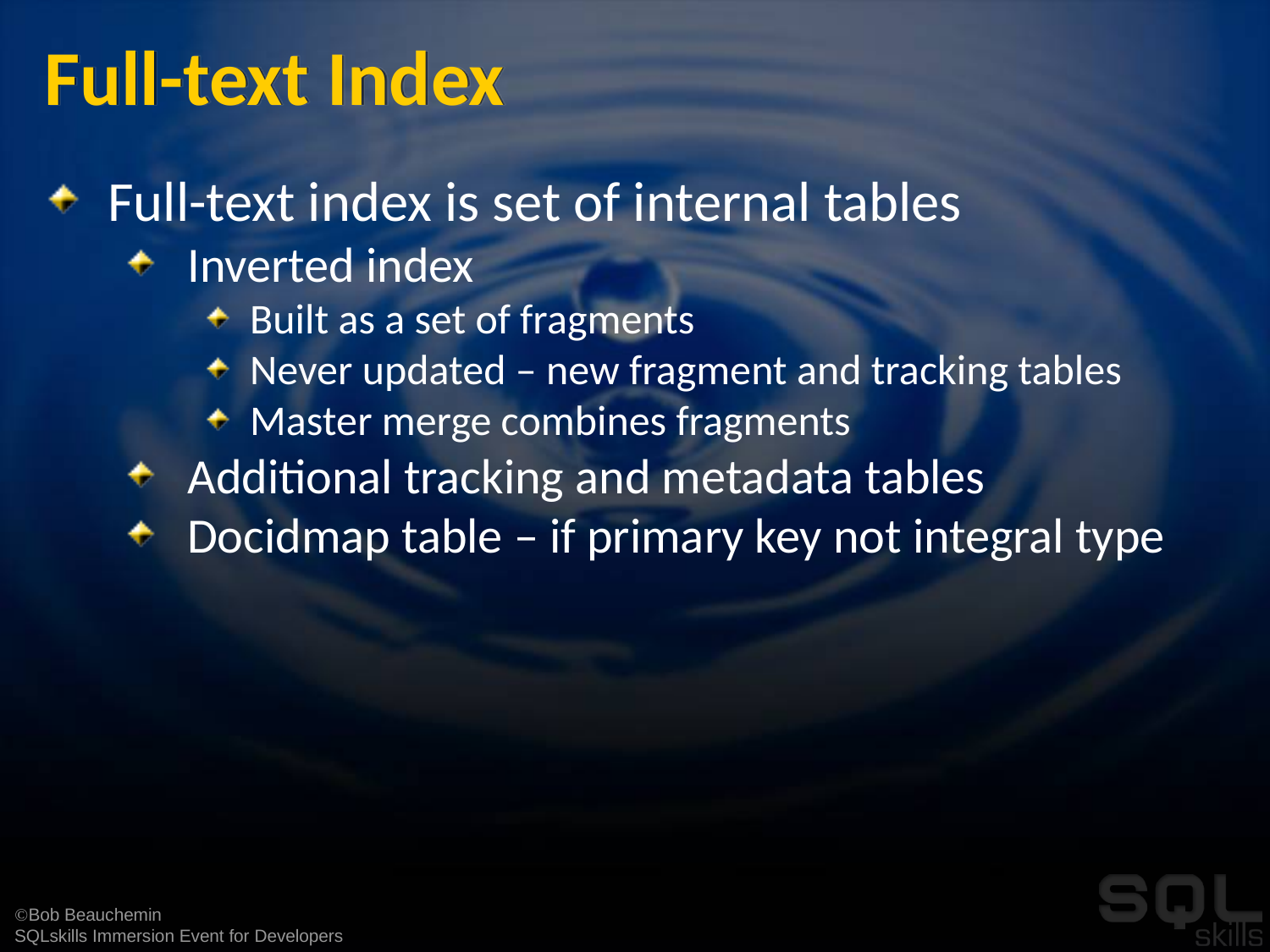

# Full-text Index
Full-text index is set of internal tables
Inverted index
Built as a set of fragments
Never updated – new fragment and tracking tables
Master merge combines fragments
Additional tracking and metadata tables
Docidmap table – if primary key not integral type